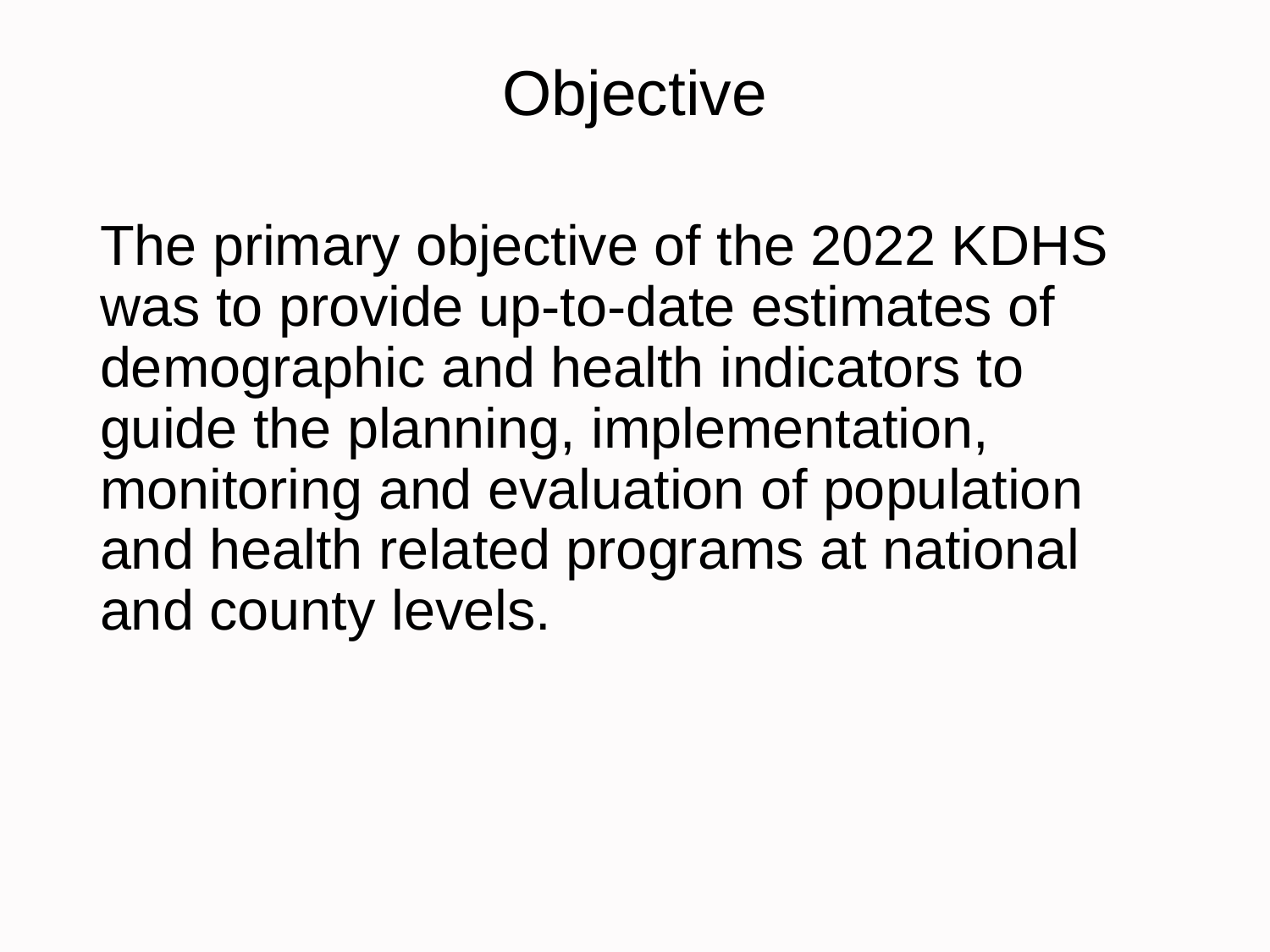

# Objective
The primary objective of the 2022 KDHS was to provide up-to-date estimates of demographic and health indicators to guide the planning, implementation, monitoring and evaluation of population and health related programs at national and county levels.